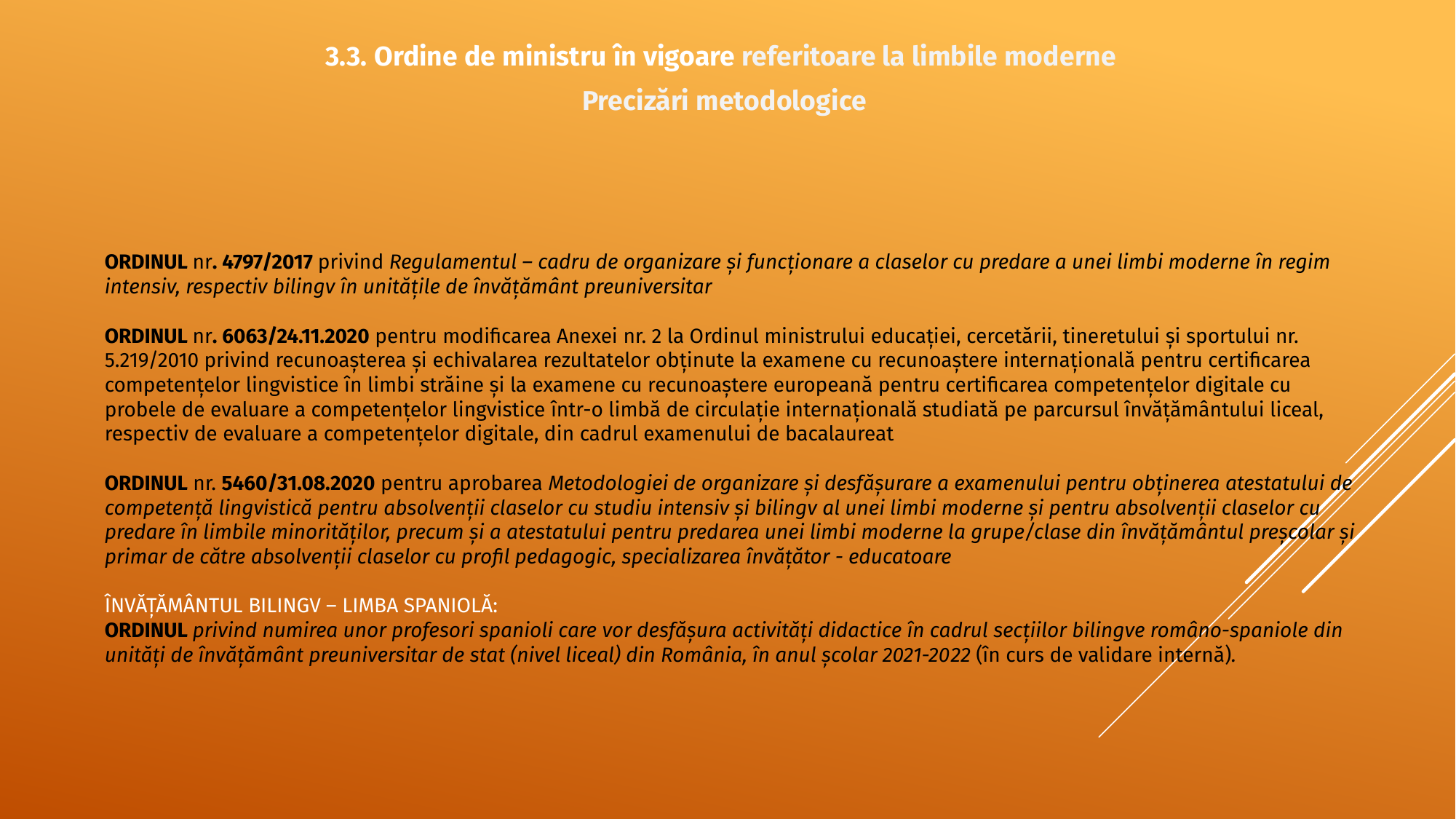

3.3. Ordine de ministru în vigoare referitoare la limbile moderne
Precizări metodologice

# Ordinul nr. 4797/2017 privind Regulamentul – cadru de organizare şi funcţionare a claselor cu predare a unei limbi moderne în regim intensiv, respectiv bilingv în unităţile de învăţământ preuniversitar Ordinul nr. 6063/24.11.2020 pentru modificarea Anexei nr. 2 la Ordinul ministrului educației, cercetării, tineretului și sportului nr. 5.219/2010 privind recunoașterea și echivalarea rezultatelor obținute la examene cu recunoaștere internațională pentru certificarea competențelor lingvistice în limbi străine și la examene cu recunoaștere europeană pentru certificarea competențelor digitale cu probele de evaluare a competențelor lingvistice într-o limbă de circulație internațională studiată pe parcursul învățământului liceal, respectiv de evaluare a competențelor digitale, din cadrul examenului de bacalaureat ORDINUL nr. 5460/31.08.2020 pentru aprobarea Metodologiei de organizare și desfășurare a examenului pentru obținerea atestatului de competență lingvistică pentru absolvenții claselor cu studiu intensiv și bilingv al unei limbi moderne și pentru absolvenții claselor cu predare în limbile minorităților, precum și a atestatului pentru predarea unei limbi moderne la grupe/clase din învățământul preșcolar și primar de către absolvenții claselor cu profil pedagogic, specializarea învățător - educatoare Învățământul bilingv – limba spaniolă: ORDINUL privind numirea unor profesori spanioli care vor desfășura activități didactice în cadrul secțiilor bilingve româno-spaniole din unități de învățământ preuniversitar de stat (nivel liceal) din România, în anul școlar 2021-2022 (în curs de validare internă).